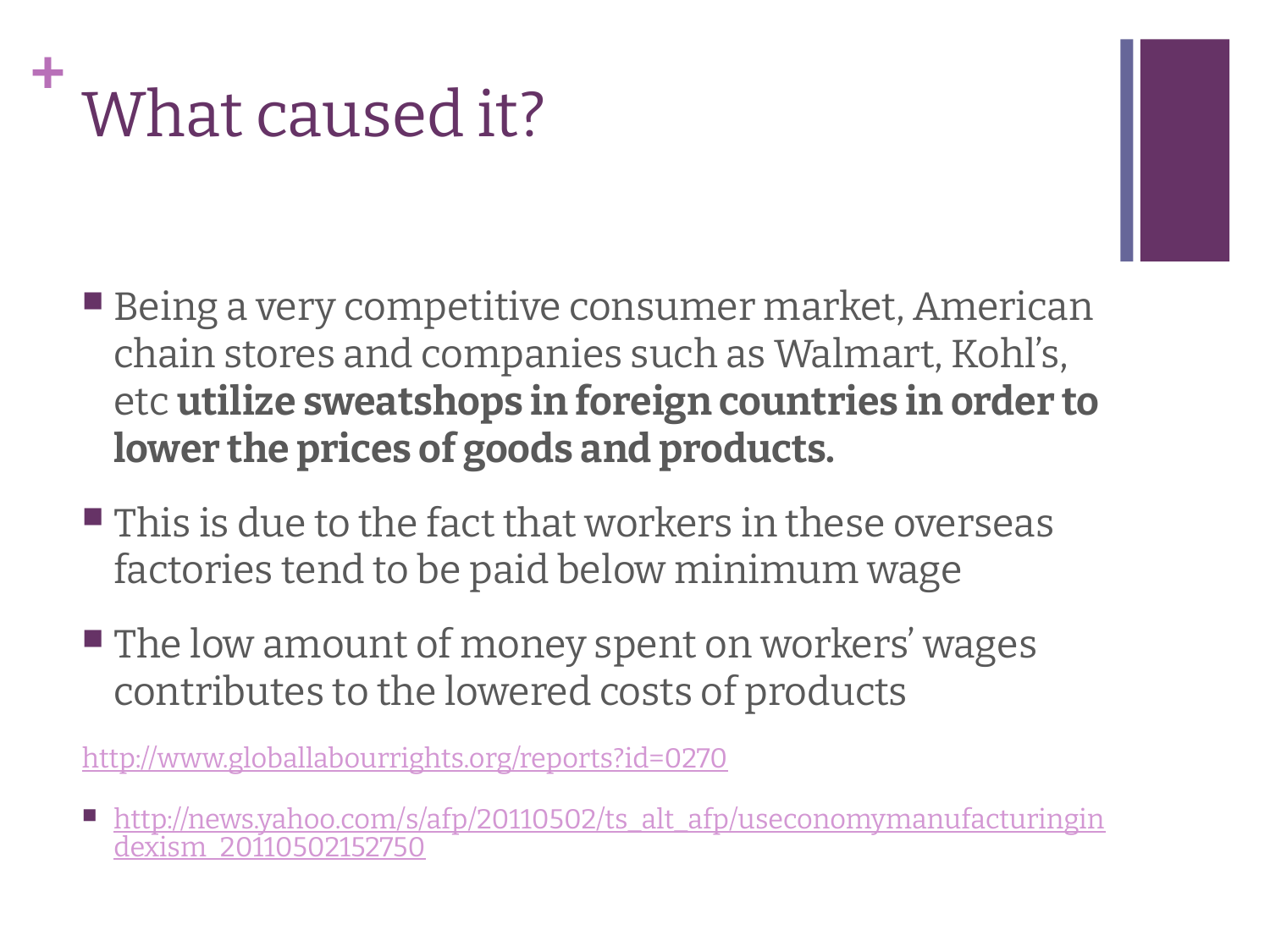

# What caused it?
Being a very competitive consumer market, American chain stores and companies such as Walmart, Kohl’s, etc utilize sweatshops in foreign countries in order to lower the prices of goods and products.
This is due to the fact that workers in these overseas factories tend to be paid below minimum wage
The low amount of money spent on workers’ wages contributes to the lowered costs of products
http://www.globallabourrights.org/reports?id=0270
http://news.yahoo.com/s/afp/20110502/ts_alt_afp/useconomymanufacturingindexism_20110502152750